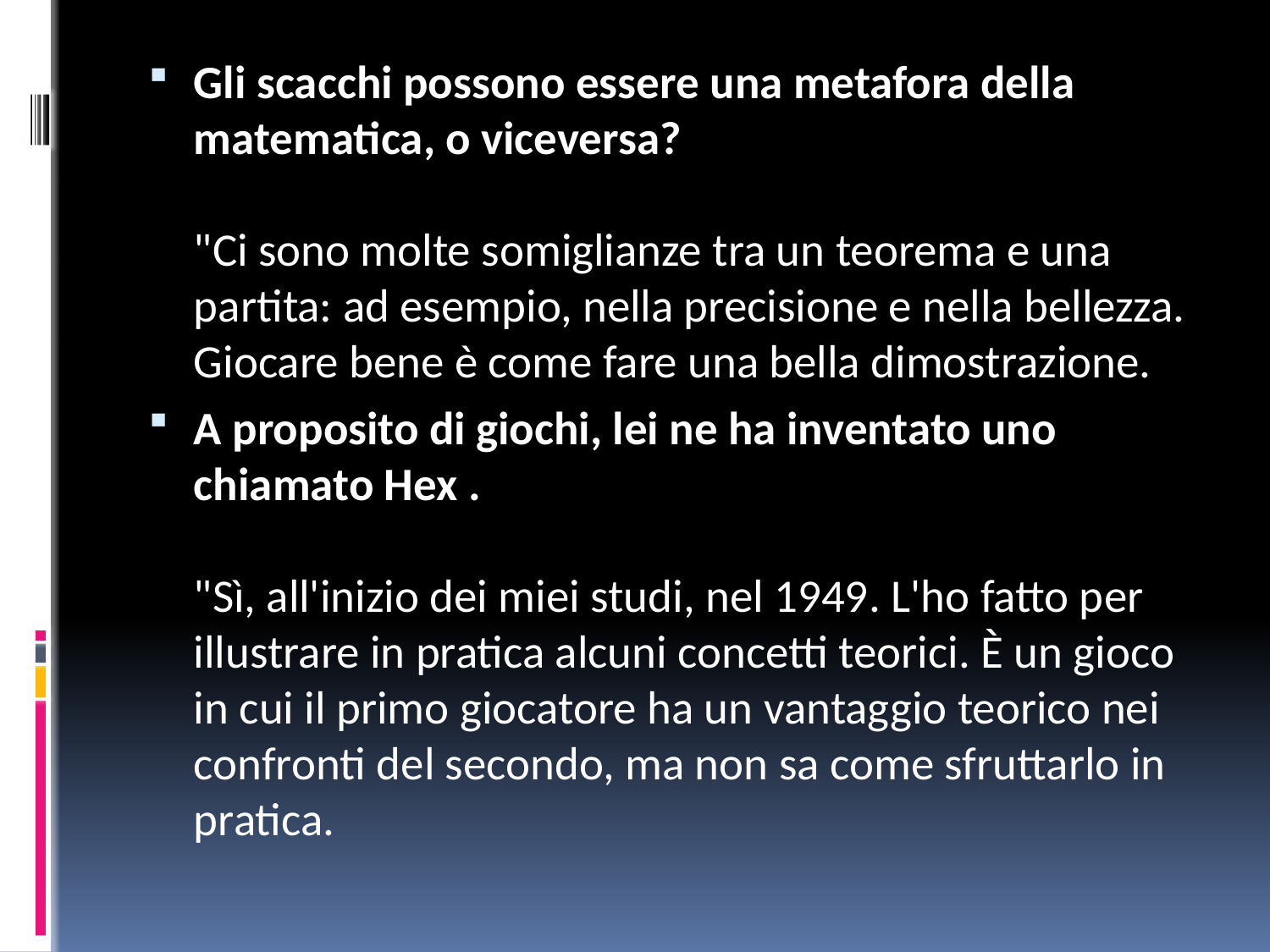

Gli scacchi possono essere una metafora della matematica, o viceversa?
"Ci sono molte somiglianze tra un teorema e una partita: ad esempio, nella precisione e nella bellezza. Giocare bene è come fare una bella dimostrazione.
A proposito di giochi, lei ne ha inventato uno chiamato Hex .
"Sì, all'inizio dei miei studi, nel 1949. L'ho fatto per illustrare in pratica alcuni concetti teorici. È un gioco in cui il primo giocatore ha un vantaggio teorico nei confronti del secondo, ma non sa come sfruttarlo in pratica.